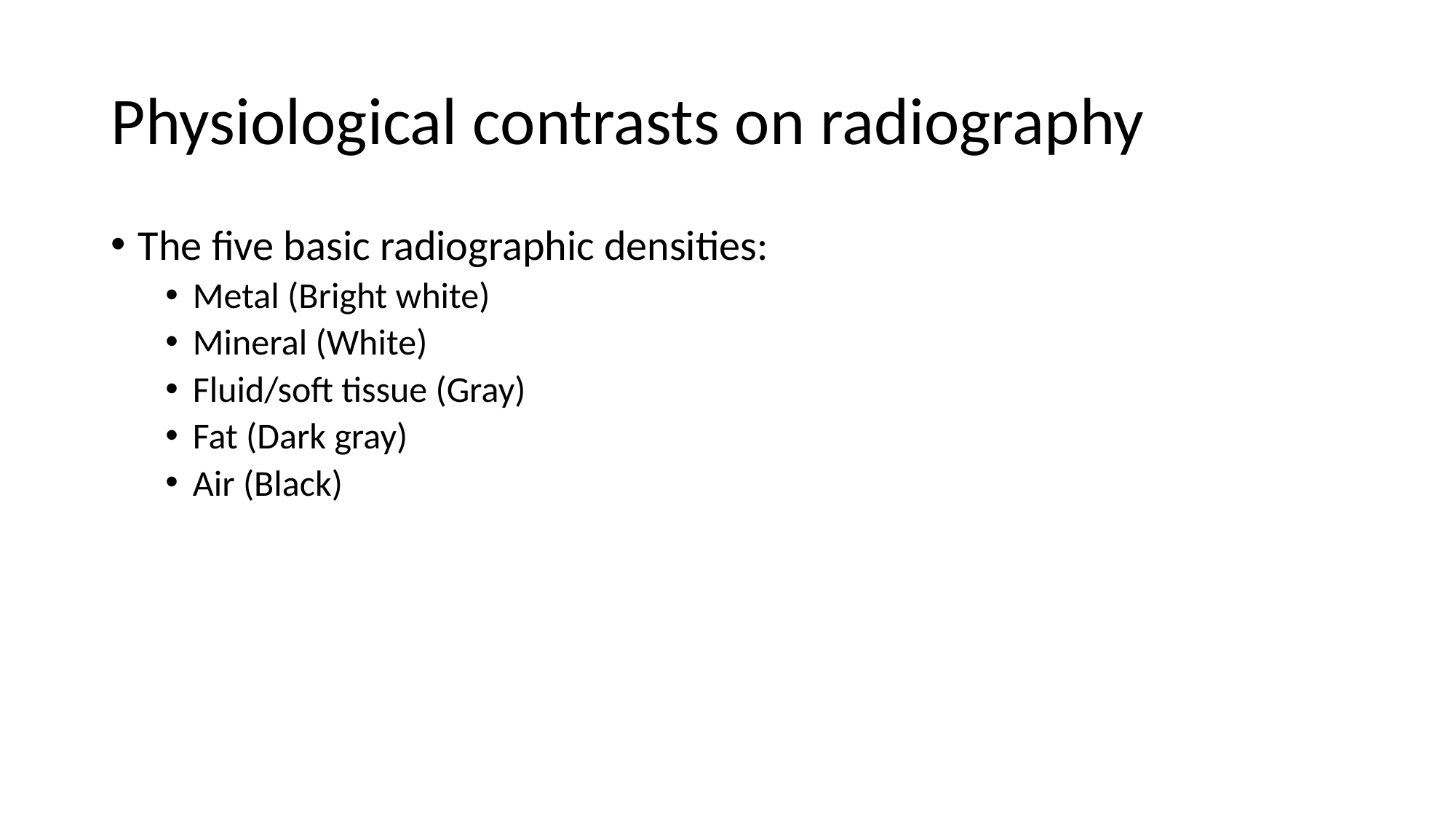

# Physiological contrasts on radiography
The five basic radiographic densities:
Metal (Bright white)
Mineral (White)
Fluid/soft tissue (Gray)
Fat (Dark gray)
Air (Black)